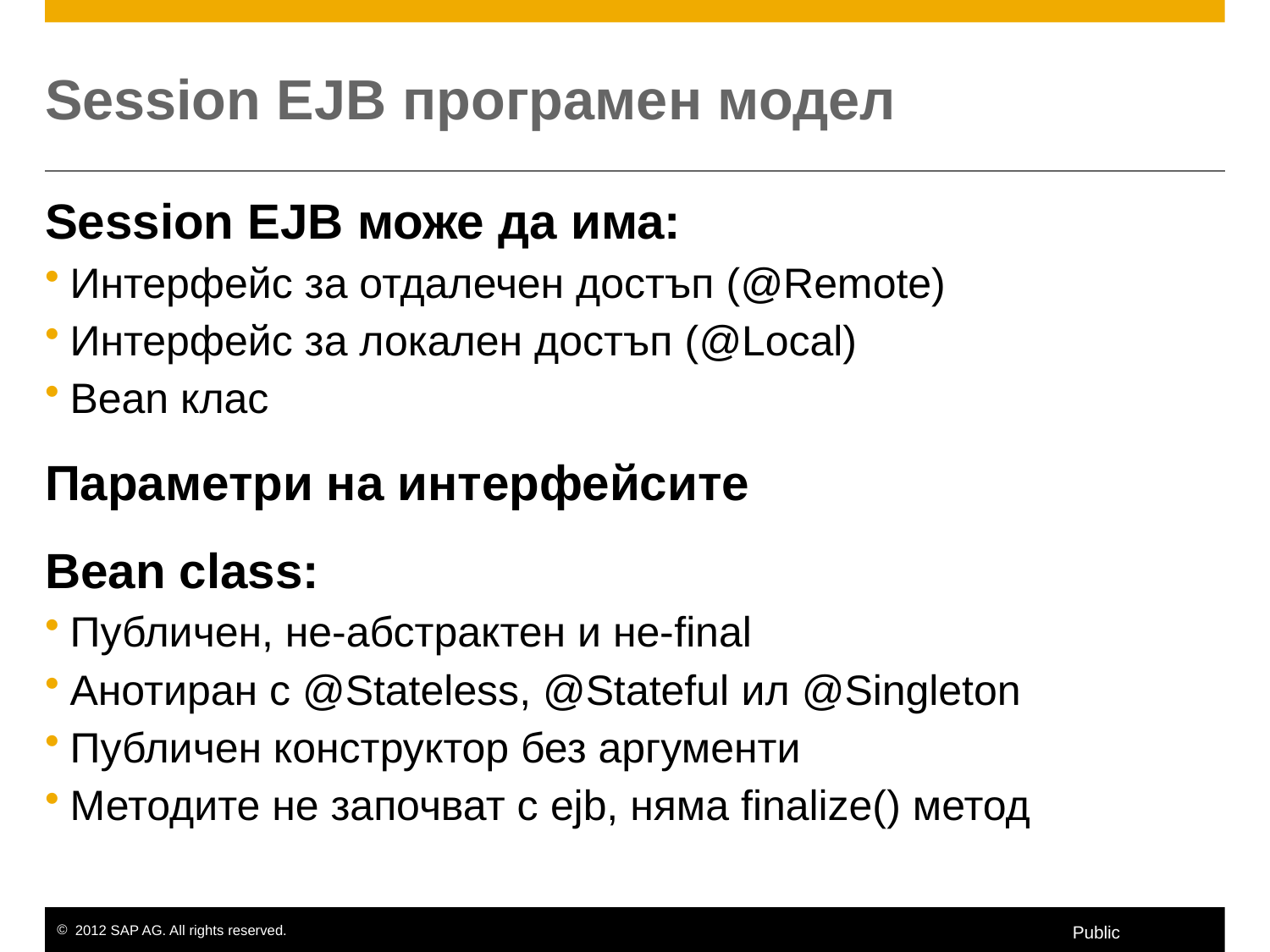

# Session EJB програмен модел
Session EJB може да има:
Интерфейс за отдалечен достъп (@Remote)
Интерфейс за локален достъп (@Local)
Bean клас
Параметри на интерфейсите
Bean class:
Публичен, не-абстрактен и не-final
Анотиран с @Stateless, @Stateful ил @Singleton
Публичен конструктор без аргументи
Методите не започват с ejb, няма finalize() метод